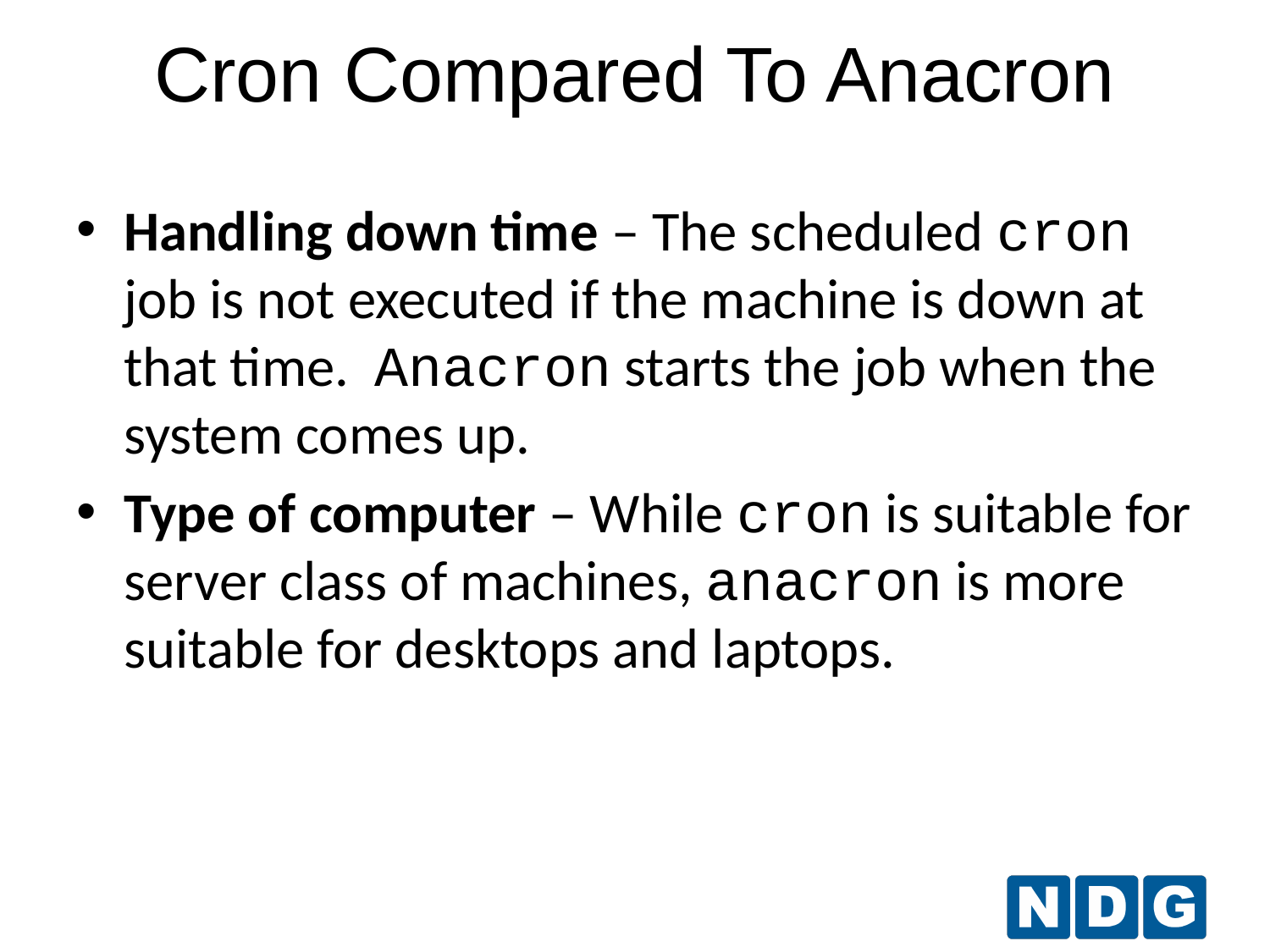

Cron Compared To Anacron
Handling down time – The scheduled cron job is not executed if the machine is down at that time.  Anacron starts the job when the system comes up.
Type of computer – While cron is suitable for server class of machines, anacron is more suitable for desktops and laptops.